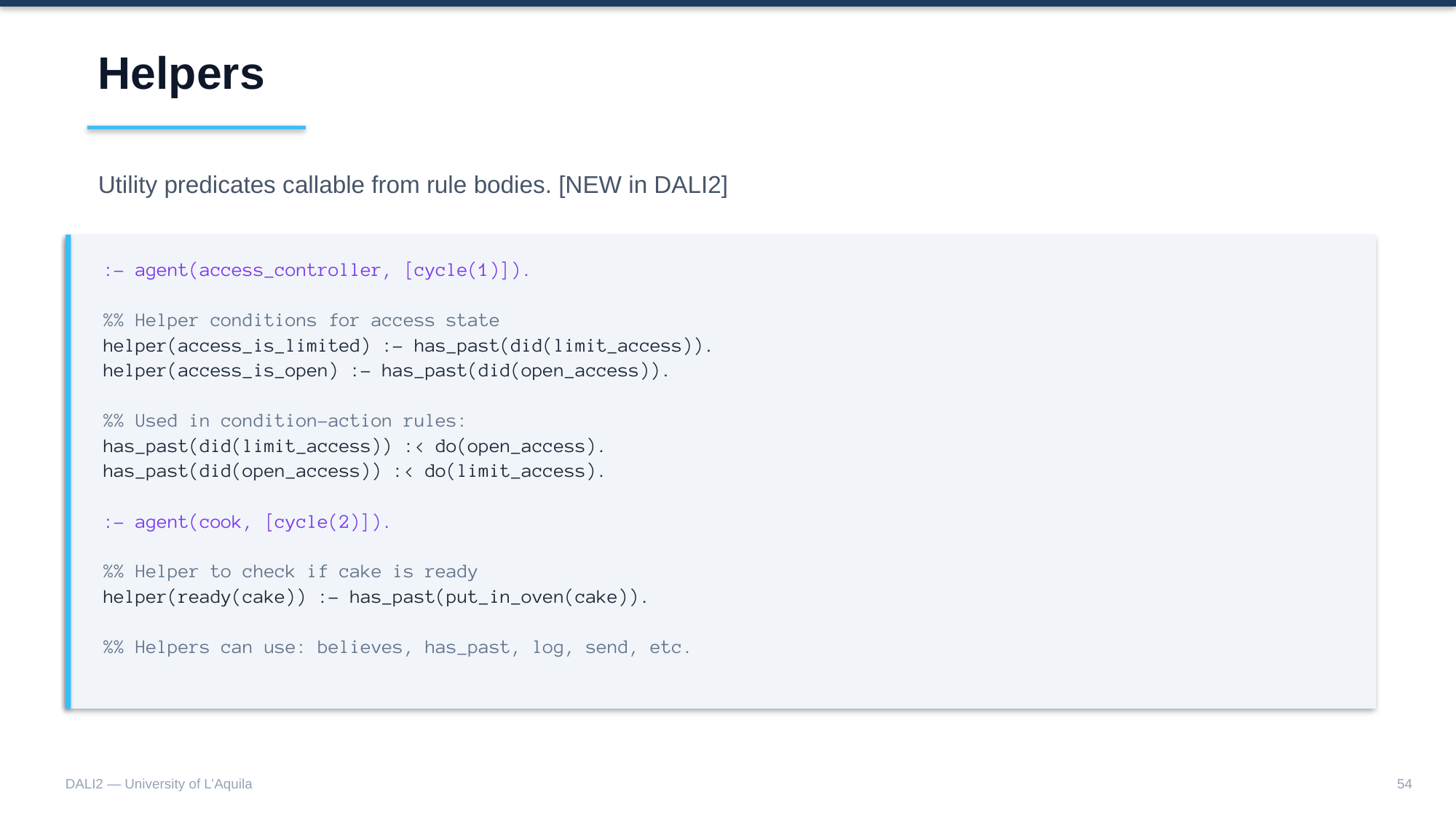

Helpers

Utility predicates callable from rule bodies. [NEW in DALI2]

:- agent(access_controller, [cycle(1)]).

%% Helper conditions for access state
helper(access_is_limited) :- has_past(did(limit_access)).
helper(access_is_open) :- has_past(did(open_access)).

%% Used in condition-action rules:
has_past(did(limit_access)) :< do(open_access).
has_past(did(open_access)) :< do(limit_access).

:- agent(cook, [cycle(2)]).

%% Helper to check if cake is ready
helper(ready(cake)) :- has_past(put_in_oven(cake)).

%% Helpers can use: believes, has_past, log, send, etc.
DALI2 — University of L’Aquila
54